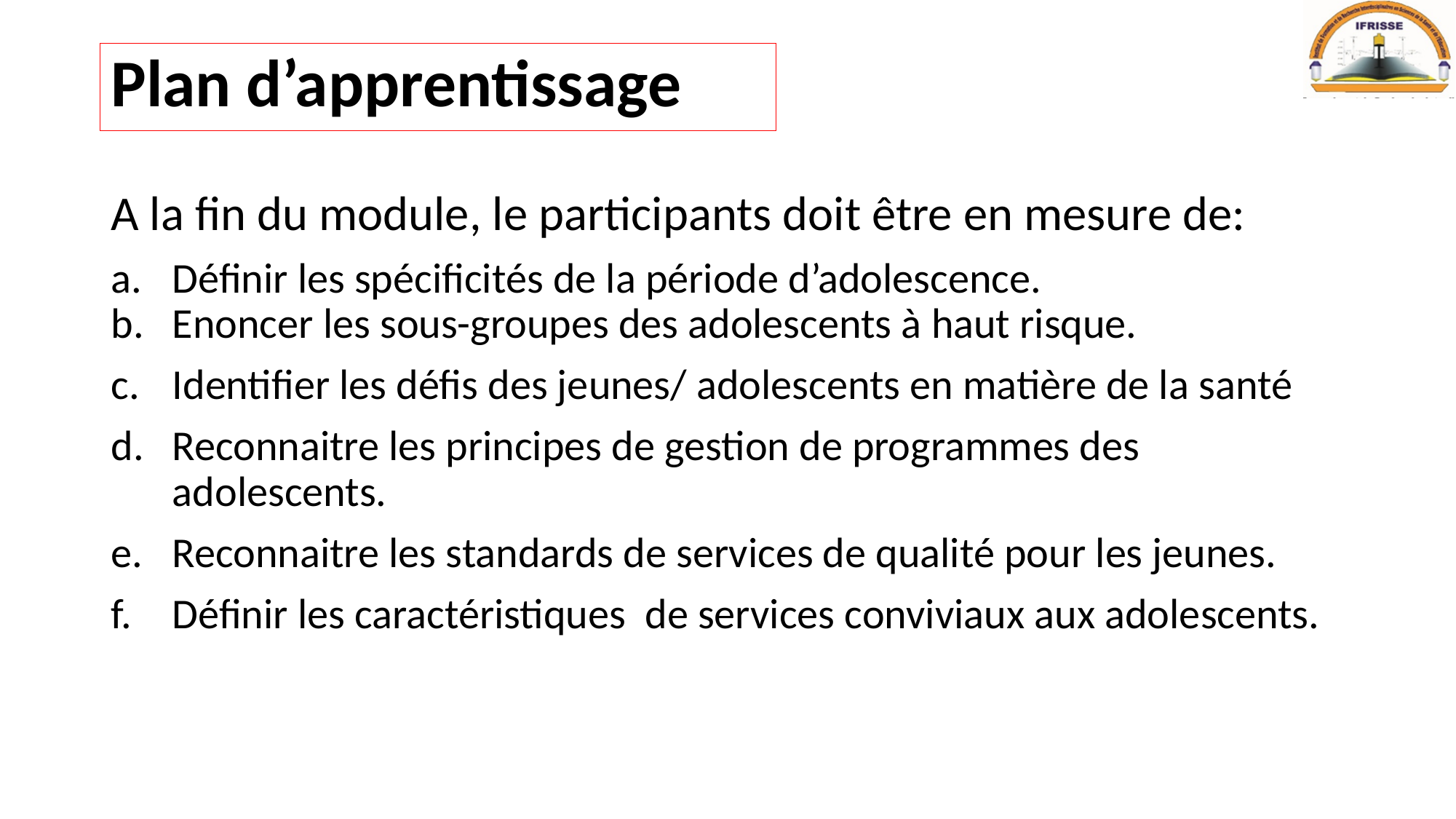

# Plan d’apprentissage
A la fin du module, le participants doit être en mesure de:
Définir les spécificités de la période d’adolescence.
Enoncer les sous-groupes des adolescents à haut risque.
Identifier les défis des jeunes/ adolescents en matière de la santé
Reconnaitre les principes de gestion de programmes des adolescents.
Reconnaitre les standards de services de qualité pour les jeunes.
Définir les caractéristiques  de services conviviaux aux adolescents.